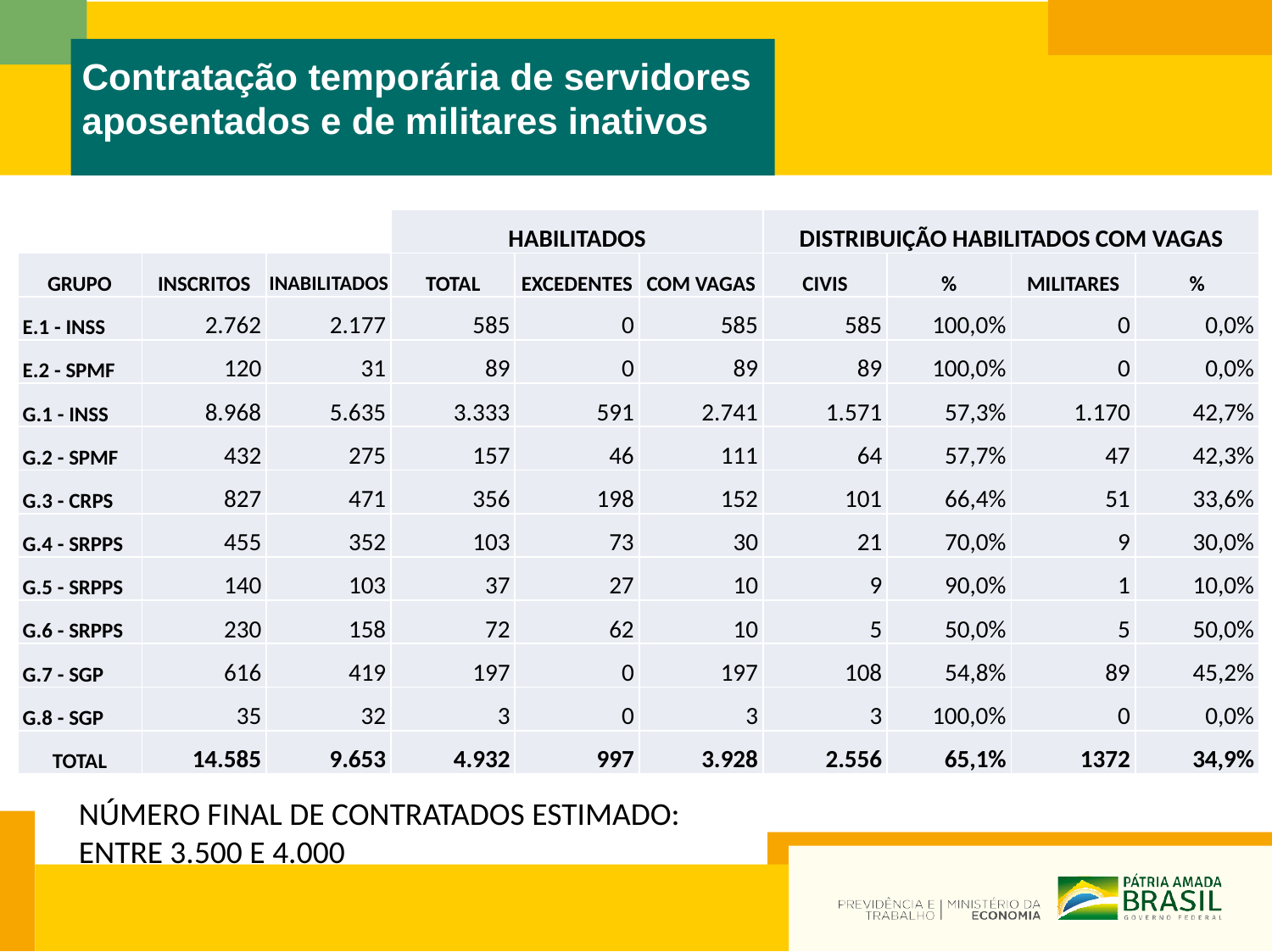

Contratação temporária de servidores aposentados e de militares inativos
|  |  |  | HABILITADOS |  |  | DISTRIBUIÇÃO HABILITADOS COM VAGAS |  |  |  |
| --- | --- | --- | --- | --- | --- | --- | --- | --- | --- |
| GRUPO | INSCRITOS | INABILITADOS | TOTAL | EXCEDENTES | COM VAGAS | CIVIS | % | MILITARES | % |
| E.1 - INSS | 2.762 | 2.177 | 585 | 0 | 585 | 585 | 100,0% | 0 | 0,0% |
| E.2 - SPMF | 120 | 31 | 89 | 0 | 89 | 89 | 100,0% | 0 | 0,0% |
| G.1 - INSS | 8.968 | 5.635 | 3.333 | 591 | 2.741 | 1.571 | 57,3% | 1.170 | 42,7% |
| G.2 - SPMF | 432 | 275 | 157 | 46 | 111 | 64 | 57,7% | 47 | 42,3% |
| G.3 - CRPS | 827 | 471 | 356 | 198 | 152 | 101 | 66,4% | 51 | 33,6% |
| G.4 - SRPPS | 455 | 352 | 103 | 73 | 30 | 21 | 70,0% | 9 | 30,0% |
| G.5 - SRPPS | 140 | 103 | 37 | 27 | 10 | 9 | 90,0% | 1 | 10,0% |
| G.6 - SRPPS | 230 | 158 | 72 | 62 | 10 | 5 | 50,0% | 5 | 50,0% |
| G.7 - SGP | 616 | 419 | 197 | 0 | 197 | 108 | 54,8% | 89 | 45,2% |
| G.8 - SGP | 35 | 32 | 3 | 0 | 3 | 3 | 100,0% | 0 | 0,0% |
| TOTAL | 14.585 | 9.653 | 4.932 | 997 | 3.928 | 2.556 | 65,1% | 1372 | 34,9% |
NÚMERO FINAL DE CONTRATADOS ESTIMADO: ENTRE 3.500 E 4.000